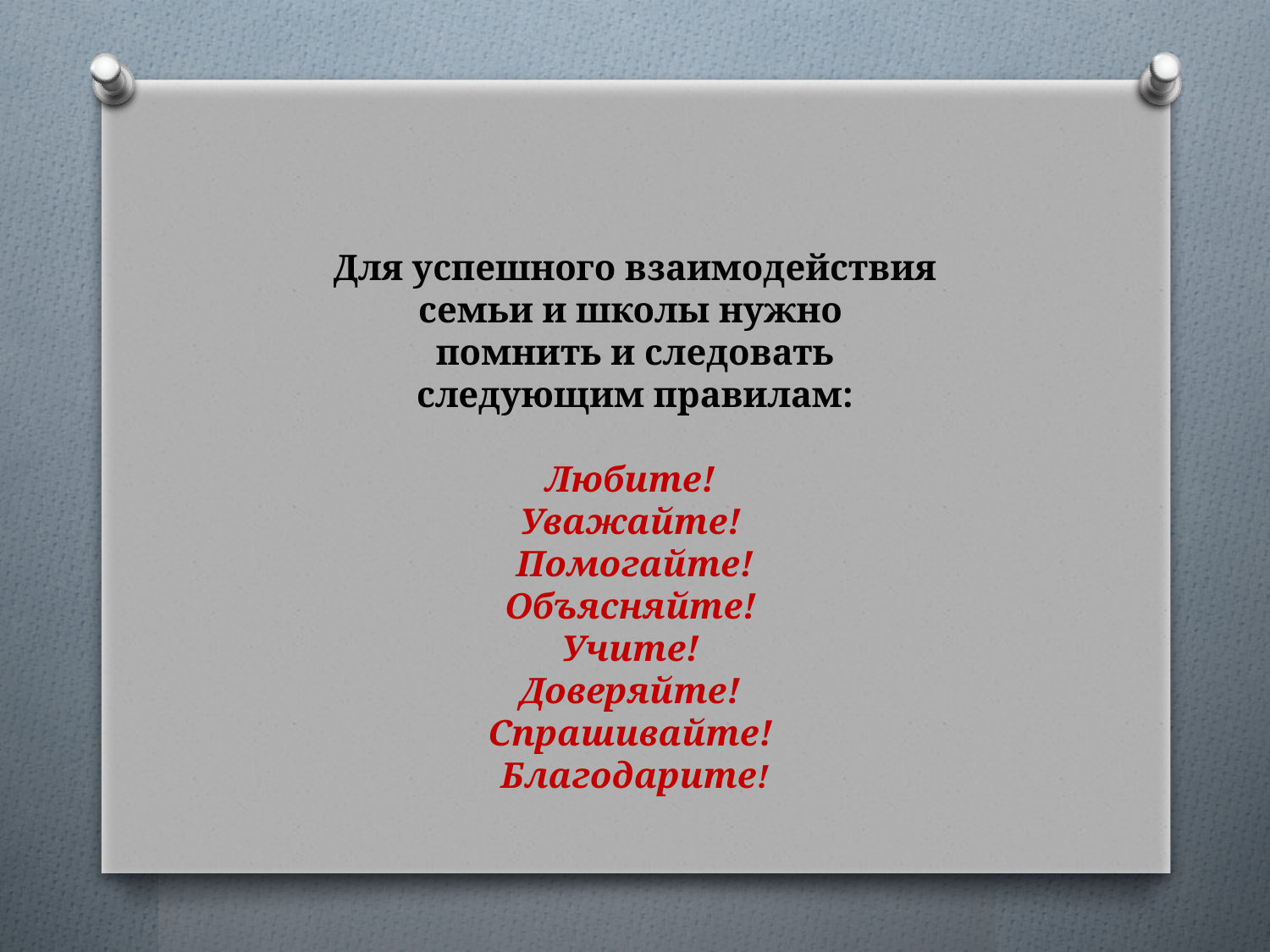

Для успешного взаимодействия семьи и школы нужно
помнить и следовать следующим правилам:

Любите!
Уважайте!
Помогайте!
Объясняйте!
Учите!
Доверяйте!
Спрашивайте!
Благодарите!